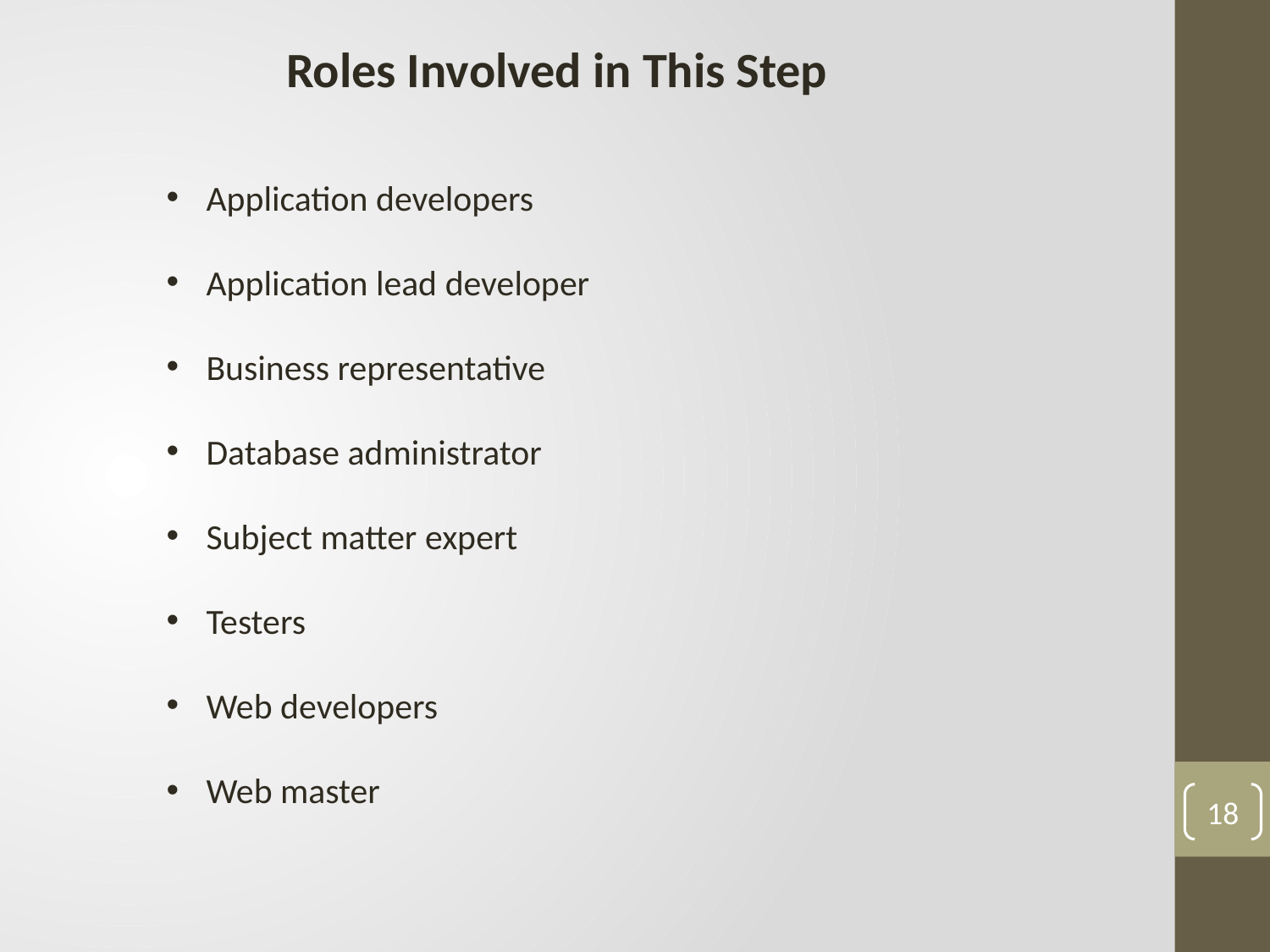

Roles Involved in This Step
Application developers

Application lead developer

Business representative

Database administrator

Subject matter expert

Testers

Web developers

Web master
18